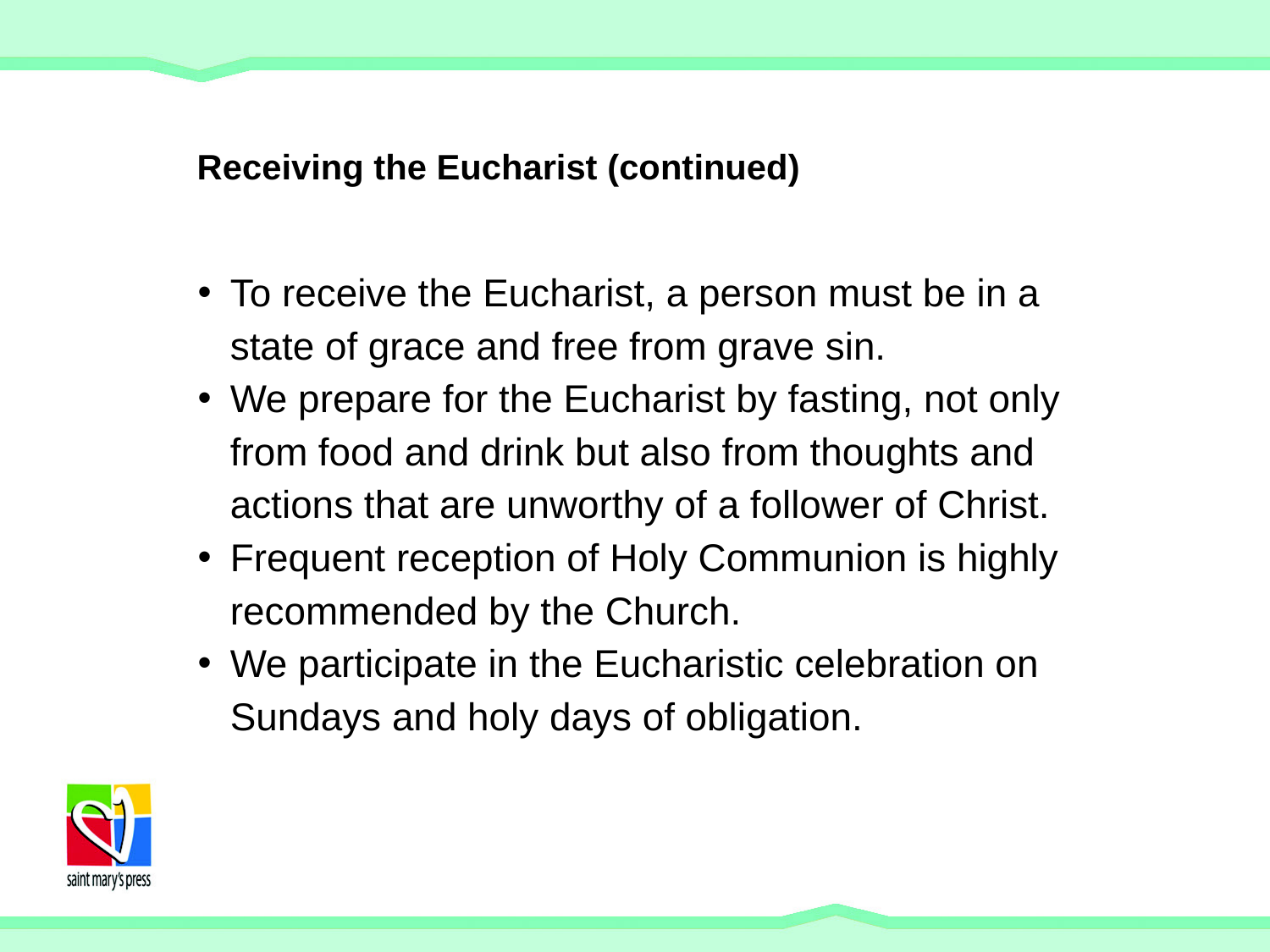

# Receiving the Eucharist (continued)
To receive the Eucharist, a person must be in a state of grace and free from grave sin.
We prepare for the Eucharist by fasting, not only from food and drink but also from thoughts and actions that are unworthy of a follower of Christ.
Frequent reception of Holy Communion is highly recommended by the Church.
We participate in the Eucharistic celebration on Sundays and holy days of obligation.